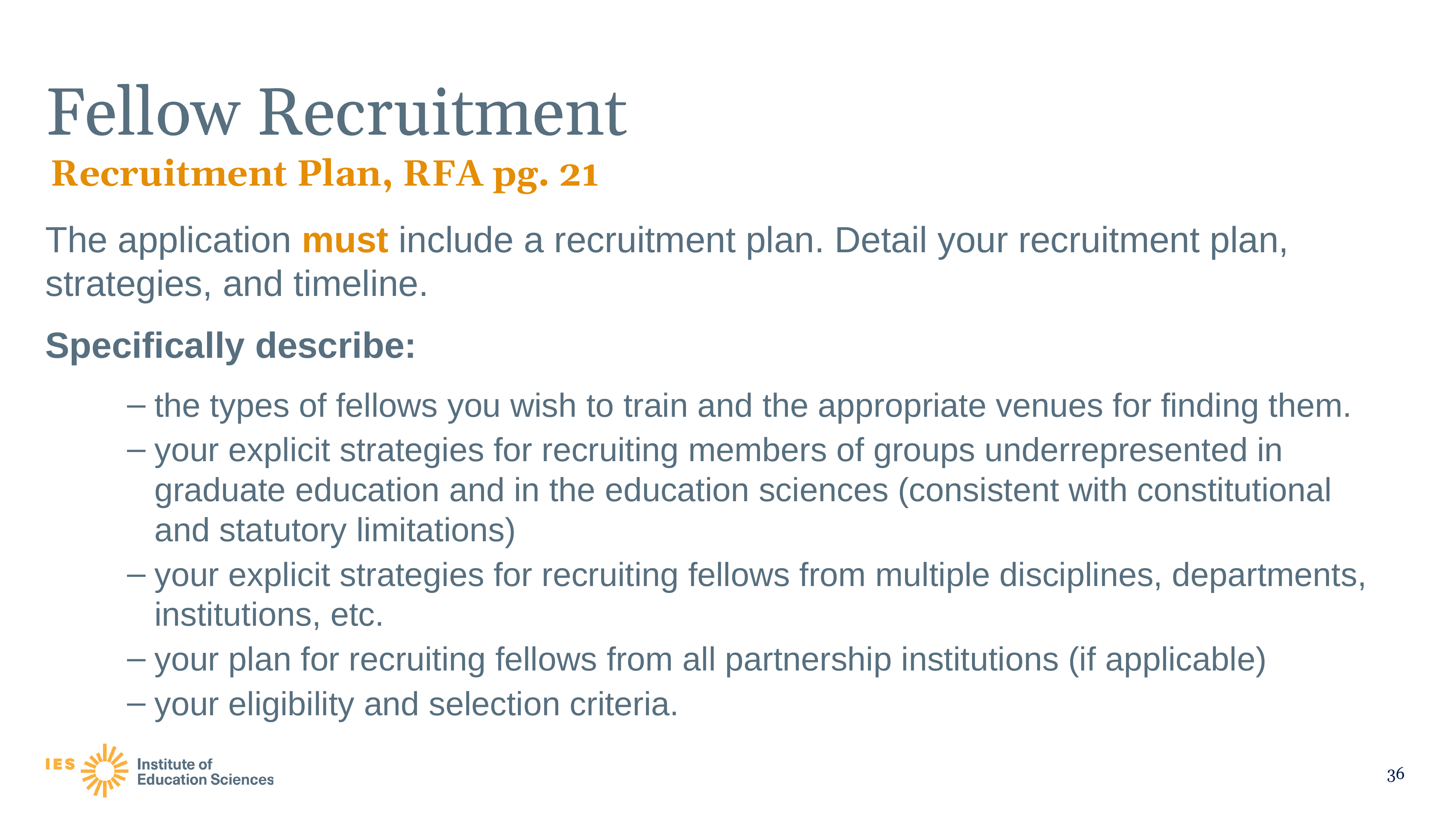

# Fellow Recruitment
Recruitment Plan, RFA pg. 21
The application must include a recruitment plan. Detail your recruitment plan, strategies, and timeline.
Specifically describe:
the types of fellows you wish to train and the appropriate venues for finding them.
your explicit strategies for recruiting members of groups underrepresented in graduate education and in the education sciences (consistent with constitutional and statutory limitations)
your explicit strategies for recruiting fellows from multiple disciplines, departments, institutions, etc.
your plan for recruiting fellows from all partnership institutions (if applicable)
your eligibility and selection criteria.
36